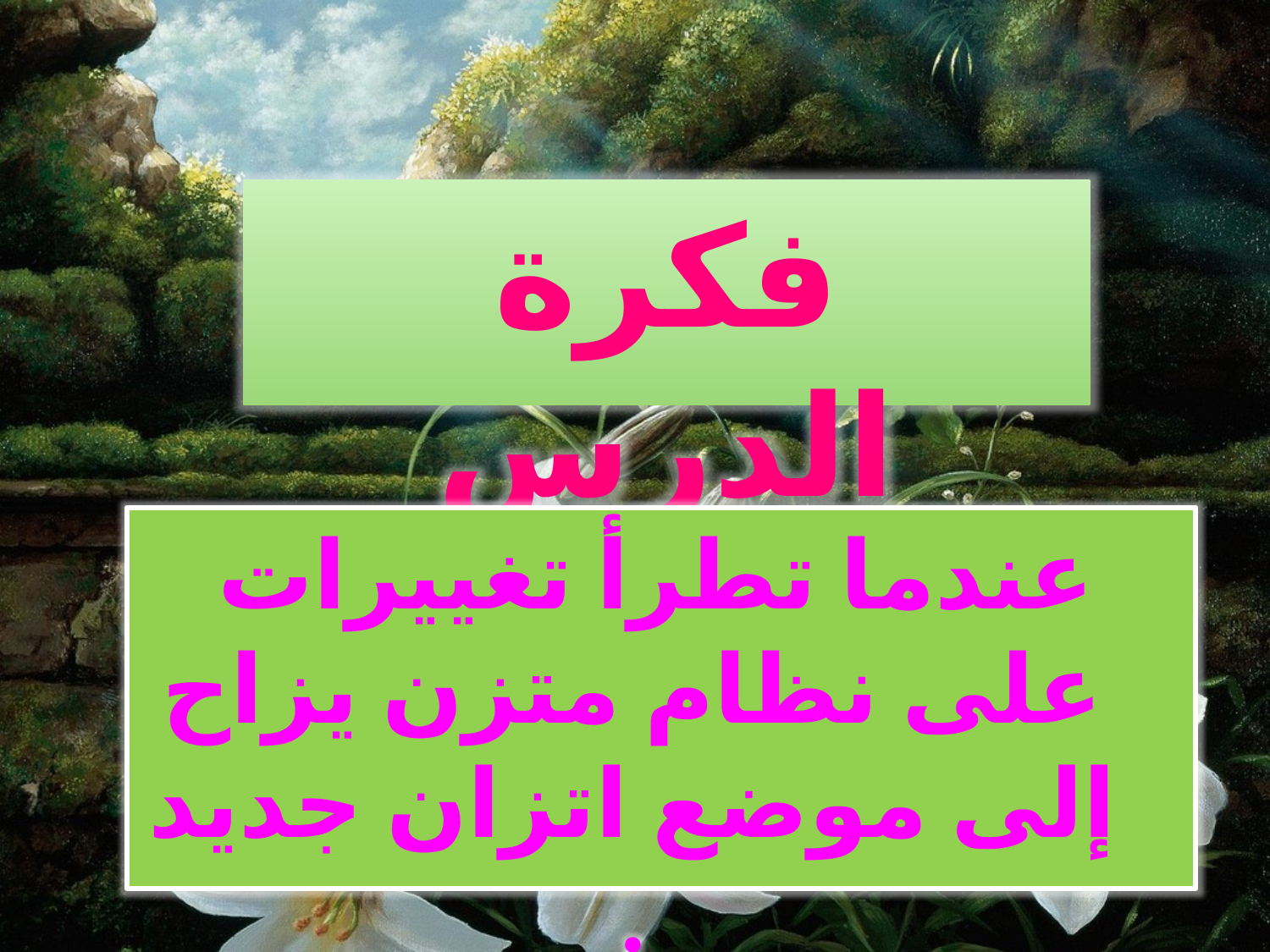

فكرة الدرس
عندما تطرأ تغييرات على نظام متزن يزاح إلى موضع اتزان جديد .